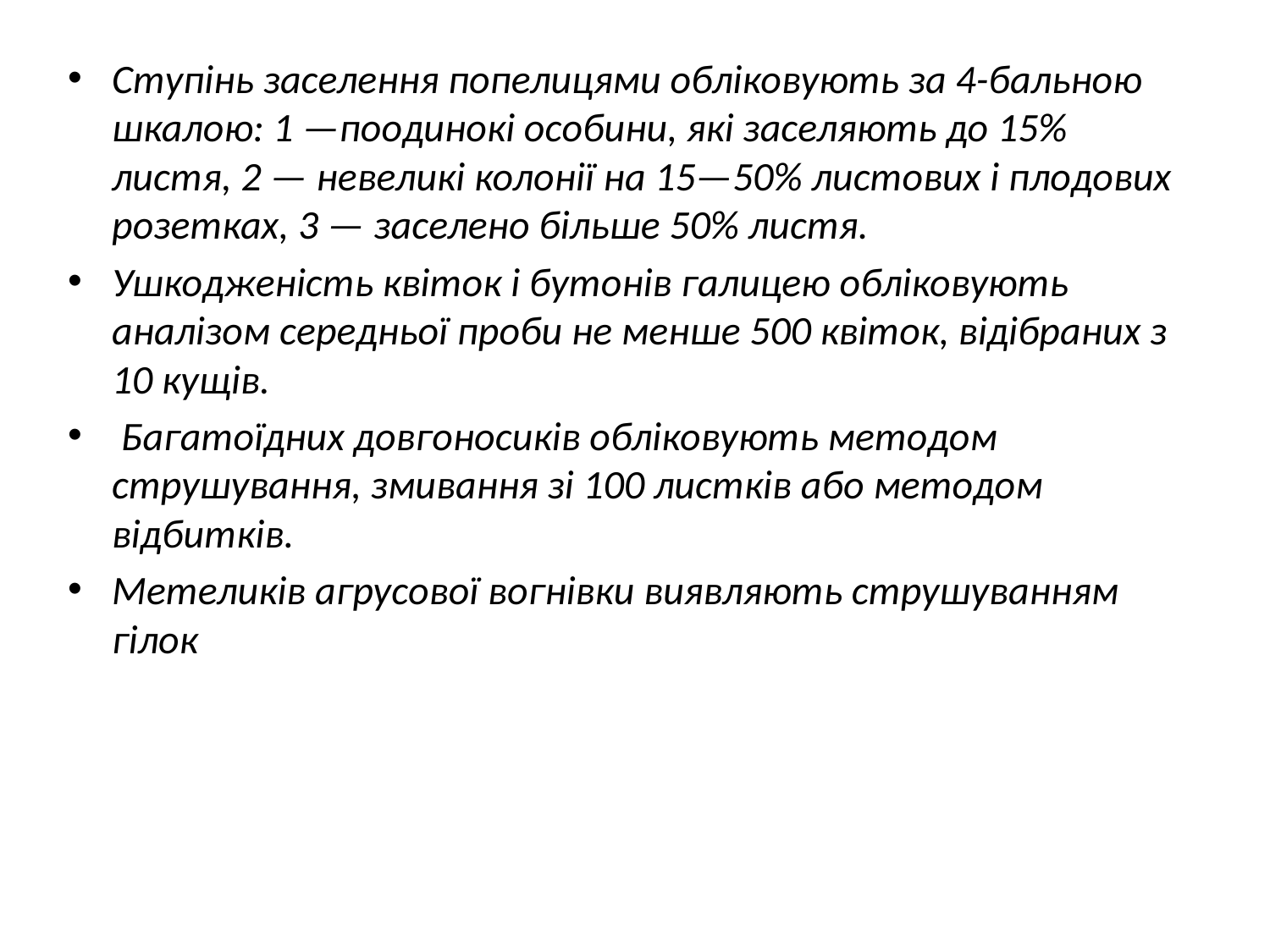

Ступінь заселення попелицями обліковують за 4-бальною шкалою: 1 —поодинокі особини, які заселяють до 15% листя, 2 — невеликі колонії на 15—50% листових і плодових розетках, 3 — заселено більше 50% листя.
Ушкодженість квіток і бутонів галицею обліковують аналізом середньої проби не менше 500 квіток, відібраних з 10 кущів.
 Багатоїдних довгоносиків обліковують методом струшування, змивання зі 100 листків або методом відбитків.
Метеликів агрусової вогнівки виявляють струшуванням гілок